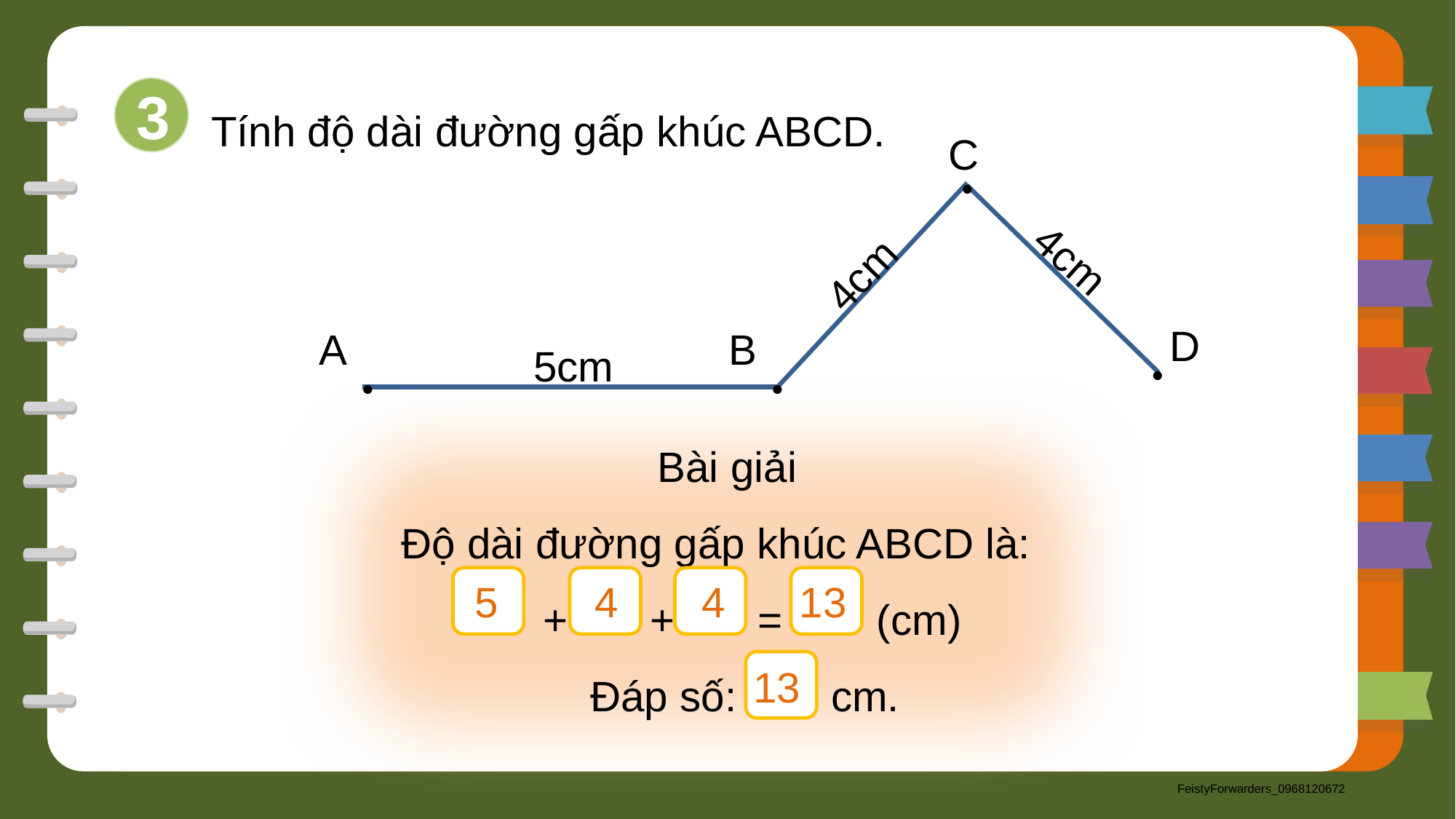

Tính độ dài đường gấp khúc ABCD.
3
C
.
D
.
A
.
B
.
 4cm
 4cm
 5cm

Bài giải
Độ dài đường gấp khúc ABCD là:
            +       +       =        (cm)
                Đáp số:        cm.
?
?
?
?
?
5
4
4
13
13